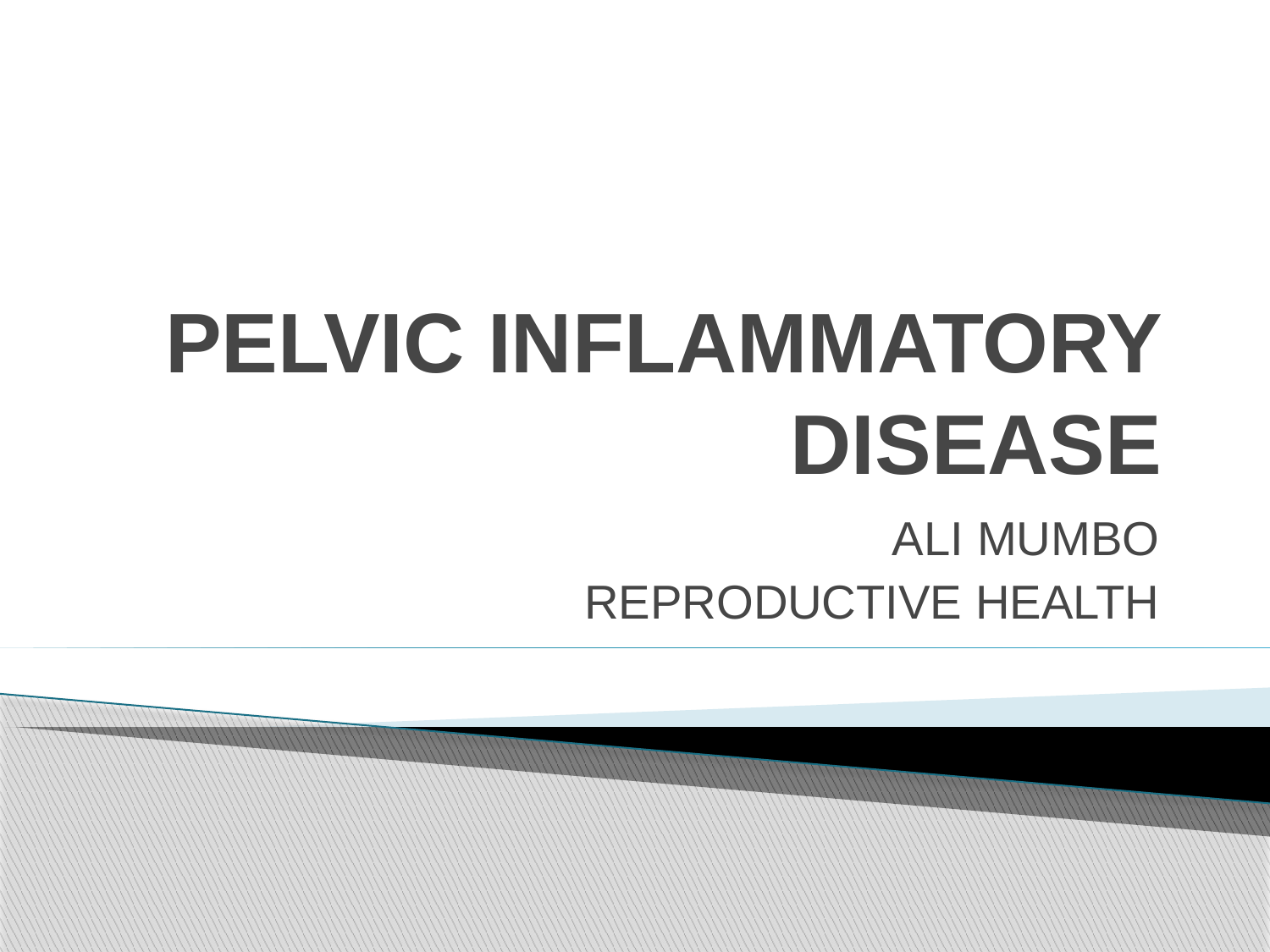

# PELVIC INFLAMMATORY DISEASE
ALI MUMBO
REPRODUCTIVE HEALTH